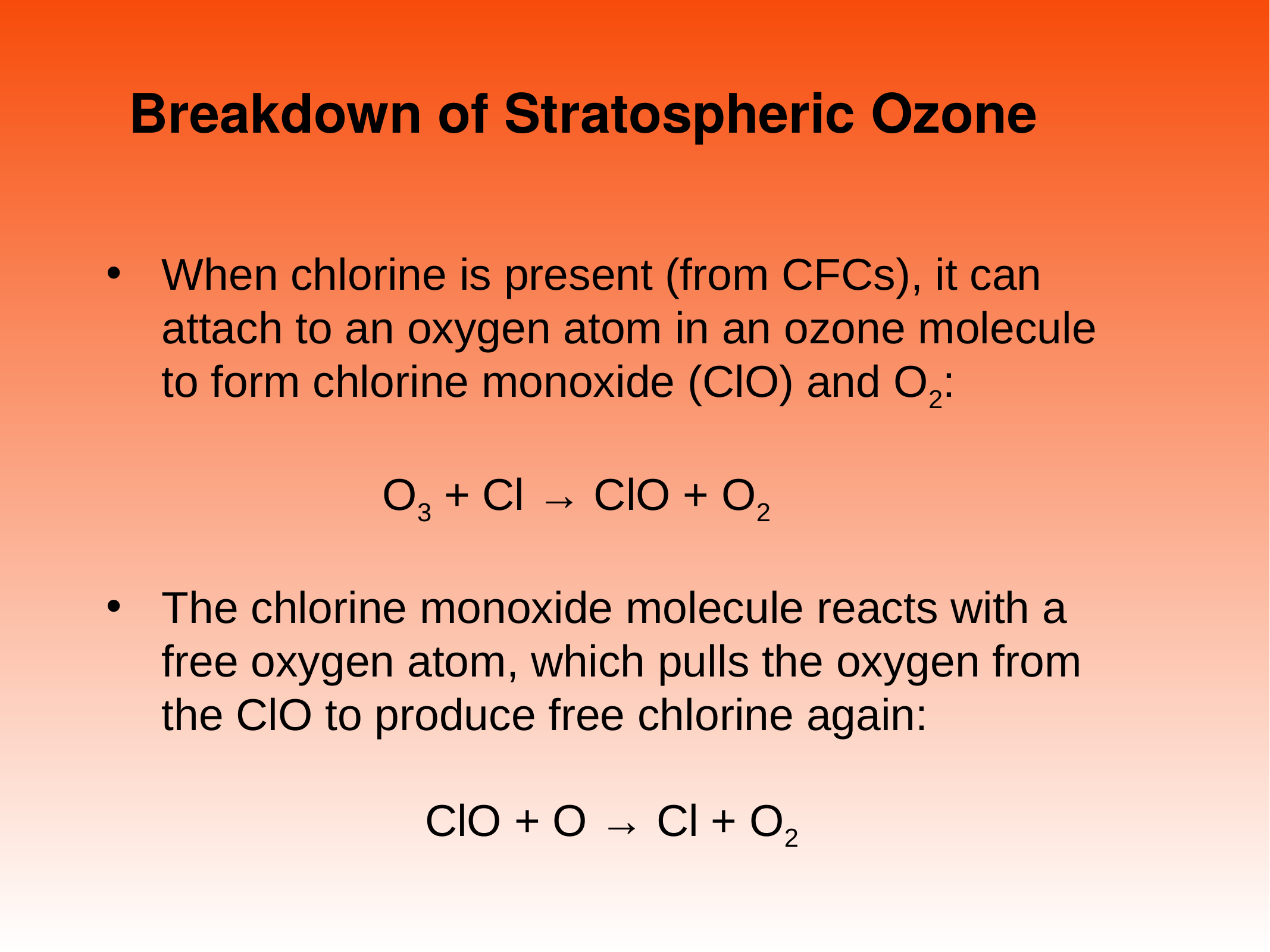

# Breakdown of Stratospheric Ozone

When chlorine is present (from CFCs), it can attach to an oxygen atom in an ozone molecule to form chlorine monoxide (ClO) and O2:
O3 + Cl → ClO + O2
The chlorine monoxide molecule reacts with a free oxygen atom, which pulls the oxygen from the ClO to produce free chlorine again:
ClO + O → Cl + O2